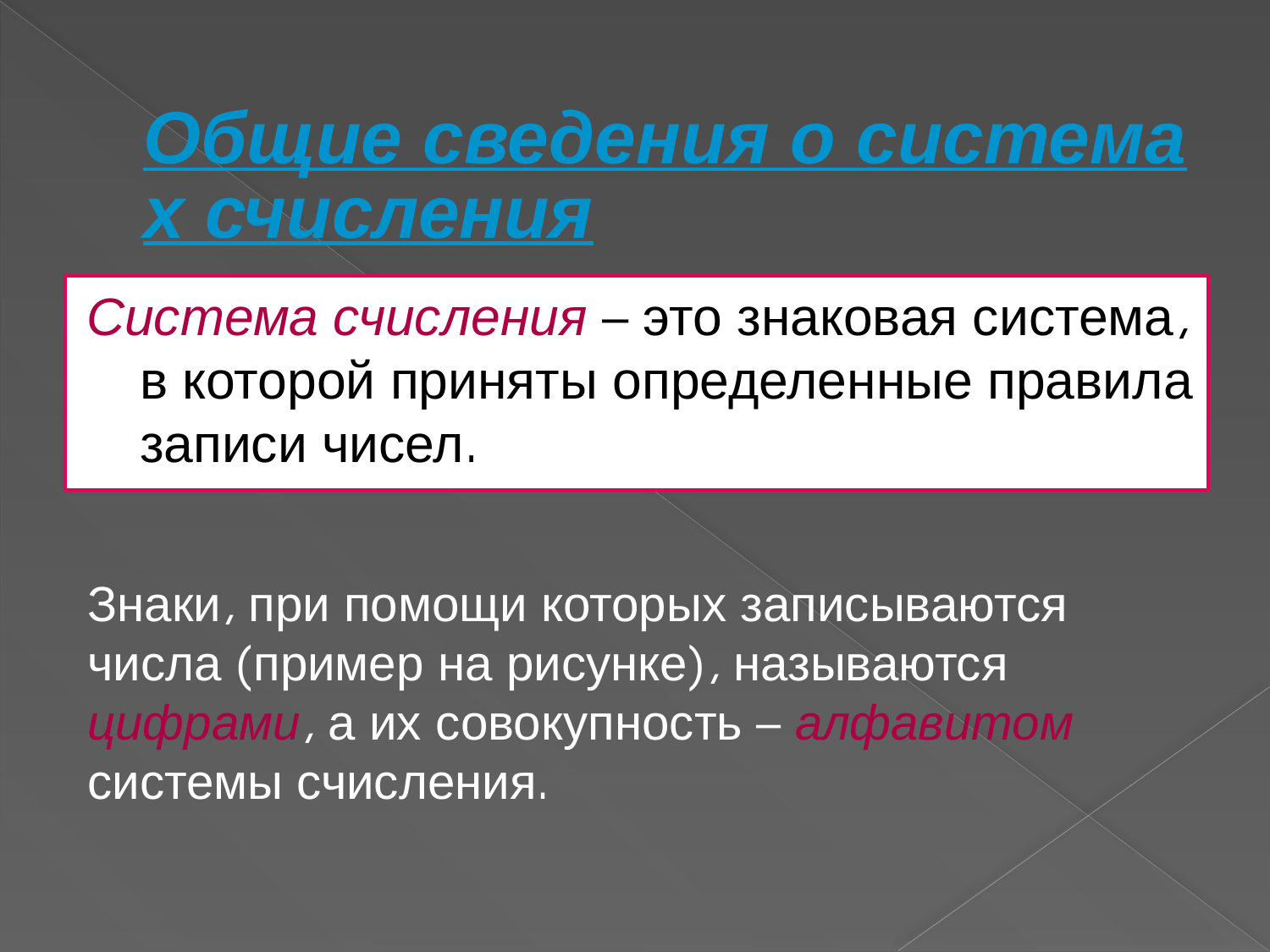

# Общие сведения о системах счисления
Система счисления – это знаковая система, в которой приняты определенные правила записи чисел.

Знаки, при помощи которых записываются числа (пример на рисунке), называются цифрами, а их совокупность – алфавитом системы счисления.